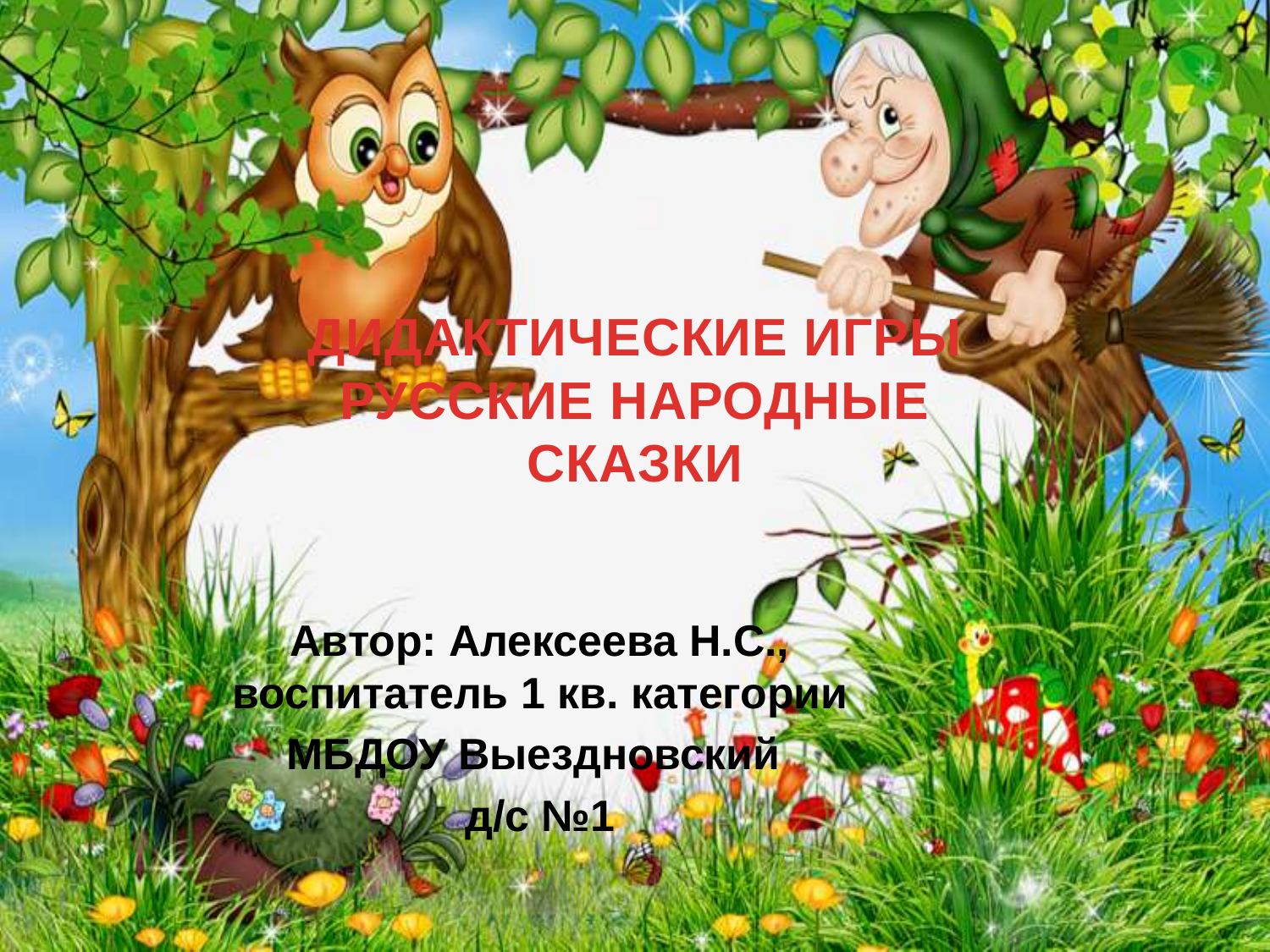

# ДИДАКТИЧЕСКИЕ ИГРЫ РУССКИЕ НАРОДНЫЕ СКАЗКИ
Автор: Алексеева Н.С., воспитатель 1 кв. категории
МБДОУ Выездновский
д/с №1